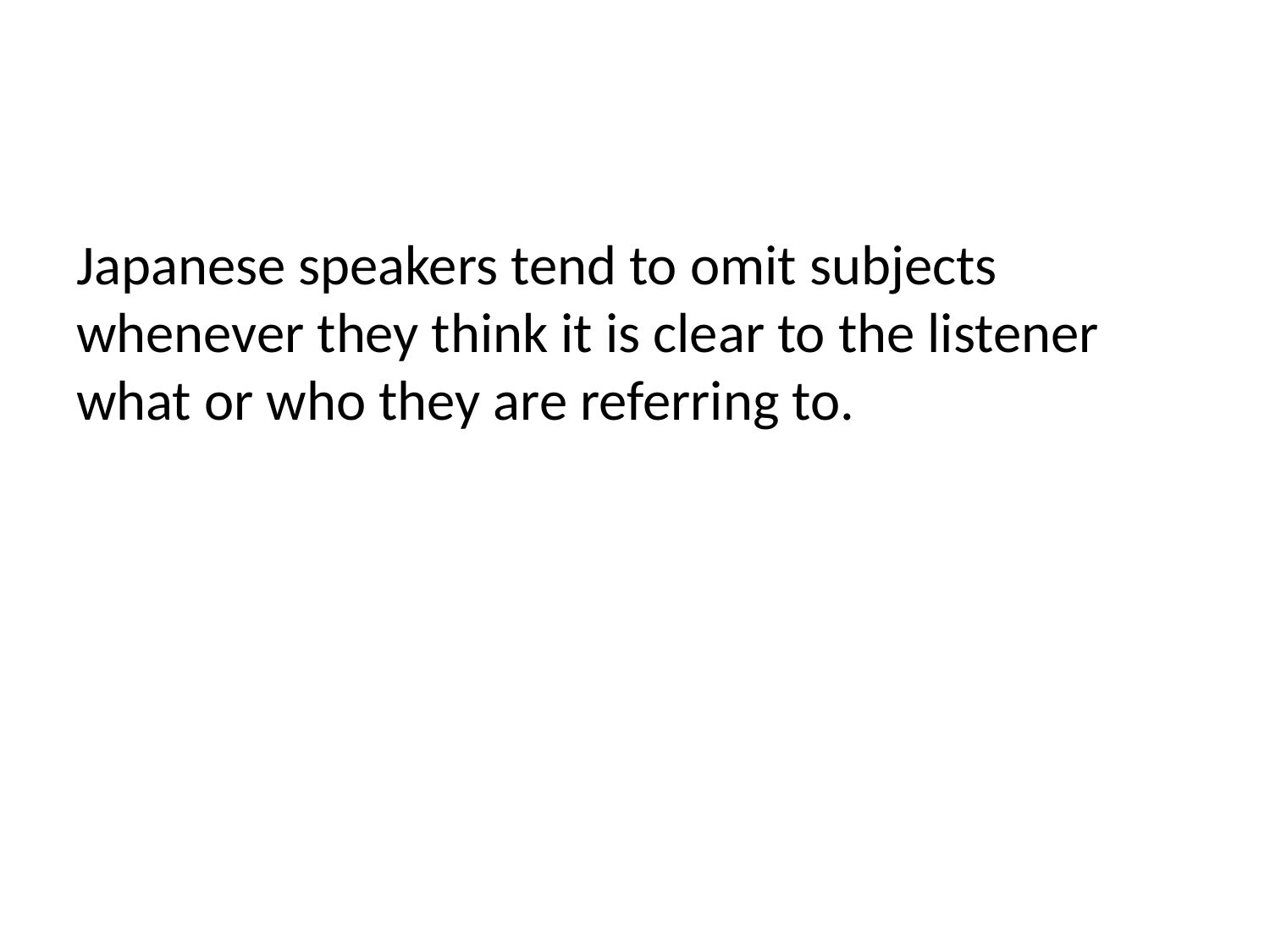

#
Japanese speakers tend to omit subjects whenever they think it is clear to the listener what or who they are referring to.